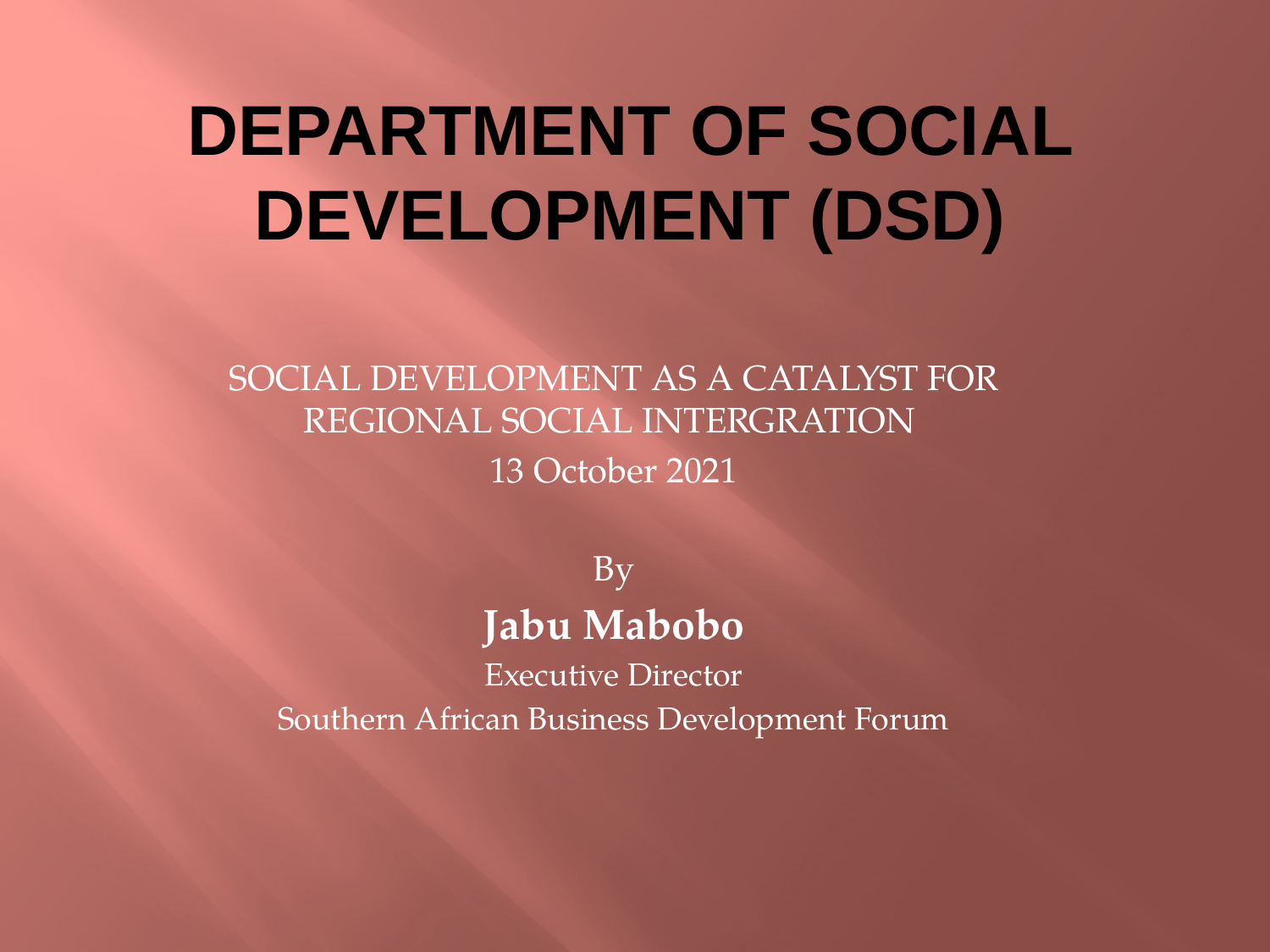

# DEPARTMENT OF SOCIAL DEVELOPMENT (DSD)
SOCIAL DEVELOPMENT AS A CATALYST FOR REGIONAL SOCIAL INTERGRATION
13 October 2021

By
Jabu Mabobo
Executive Director
Southern African Business Development Forum